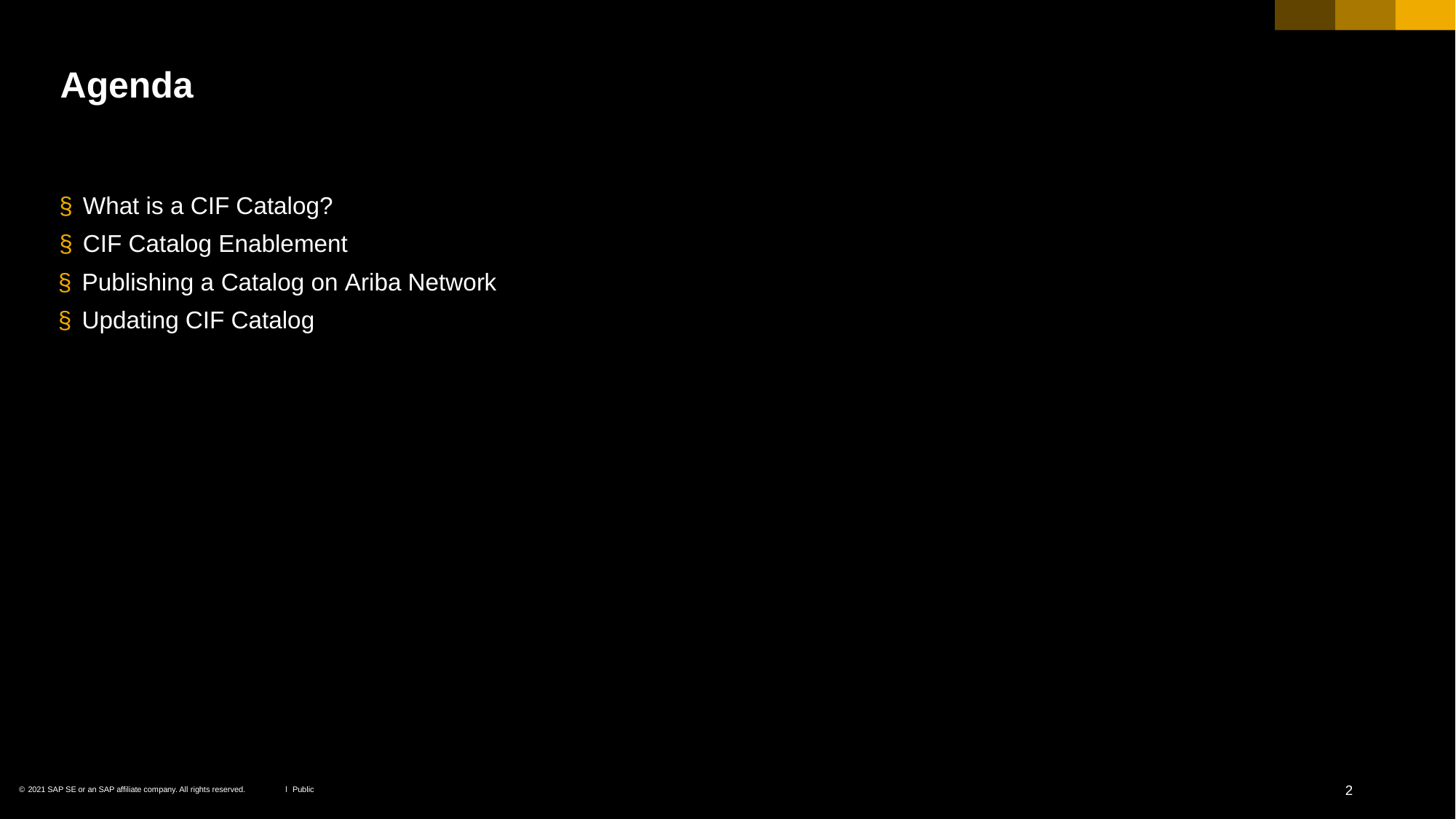

Agenda
§What is a CIF Catalog?
§CIF Catalog Enablement
§Publishing a Catalog on Ariba Network
§Updating CIF Catalog
©2021 SAP SE or an SAP affiliate company. All rights reserved.	ǀ	Public	2